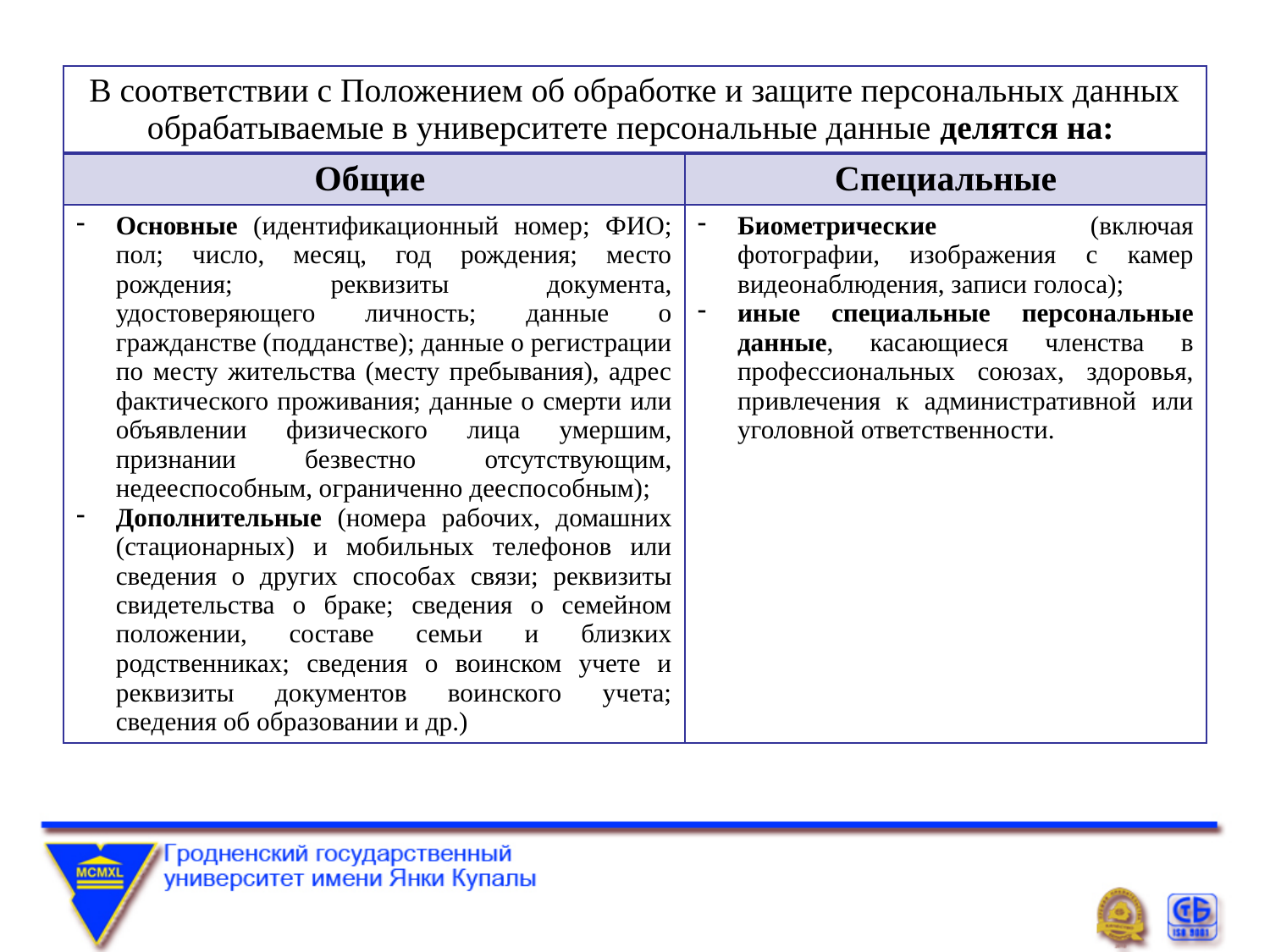

| В соответствии с Положением об обработке и защите персональных данных обрабатываемые в университете персональные данные делятся на: |  |
| --- | --- |
| Общие | Специальные |
| Основные (идентификационный номер; ФИО; пол; число, месяц, год рождения; место рождения; реквизиты документа, удостоверяющего личность; данные о гражданстве (подданстве); данные о регистрации по месту жительства (месту пребывания), адрес фактического проживания; данные о смерти или объявлении физического лица умершим, признании безвестно отсутствующим, недееспособным, ограниченно дееспособным); Дополнительные (номера рабочих, домашних (стационарных) и мобильных телефонов или сведения о других способах связи; реквизиты свидетельства о браке; сведения о семейном положении, составе семьи и близких родственниках; сведения о воинском учете и реквизиты документов воинского учета; сведения об образовании и др.) | Биометрические (включая фотографии, изображения с камер видеонаблюдения, записи голоса); иные специальные персональные данные, касающиеся членства в профессиональных союзах, здоровья, привлечения к административной или уголовной ответственности. |